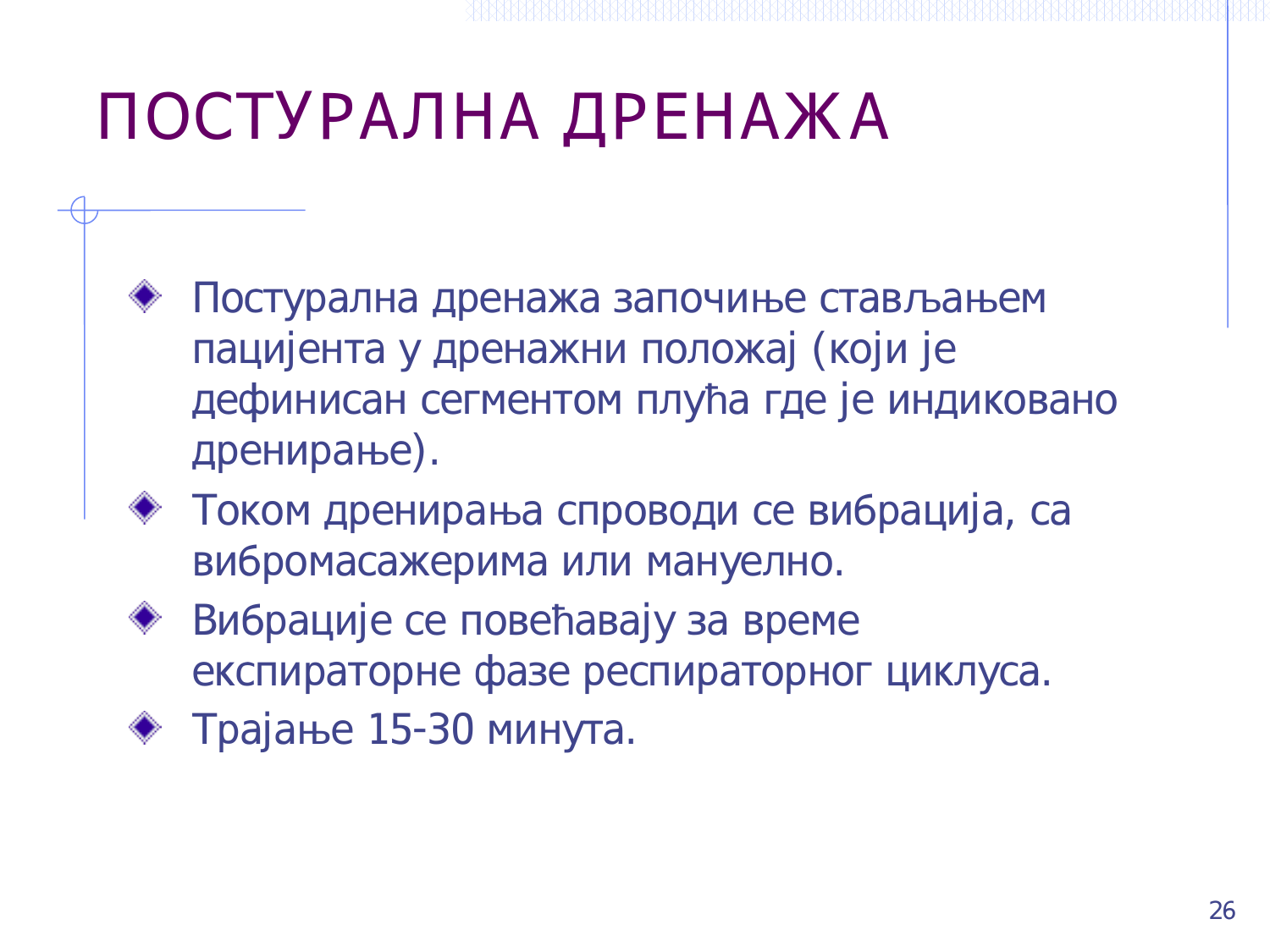

# ПОСТУРАЛНА ДРЕНАЖА
Постурална дренажа започиње стављањем пацијента у дренажни положај (који је дефинисан сегментом плућа где је индиковано дренирање).
Током дренирања спроводи се вибрација, са вибромасажерима или мануелно.
Вибрације се повећавају за време експираторне фазе респираторног циклуса.
Трајање 15-30 минута.
26